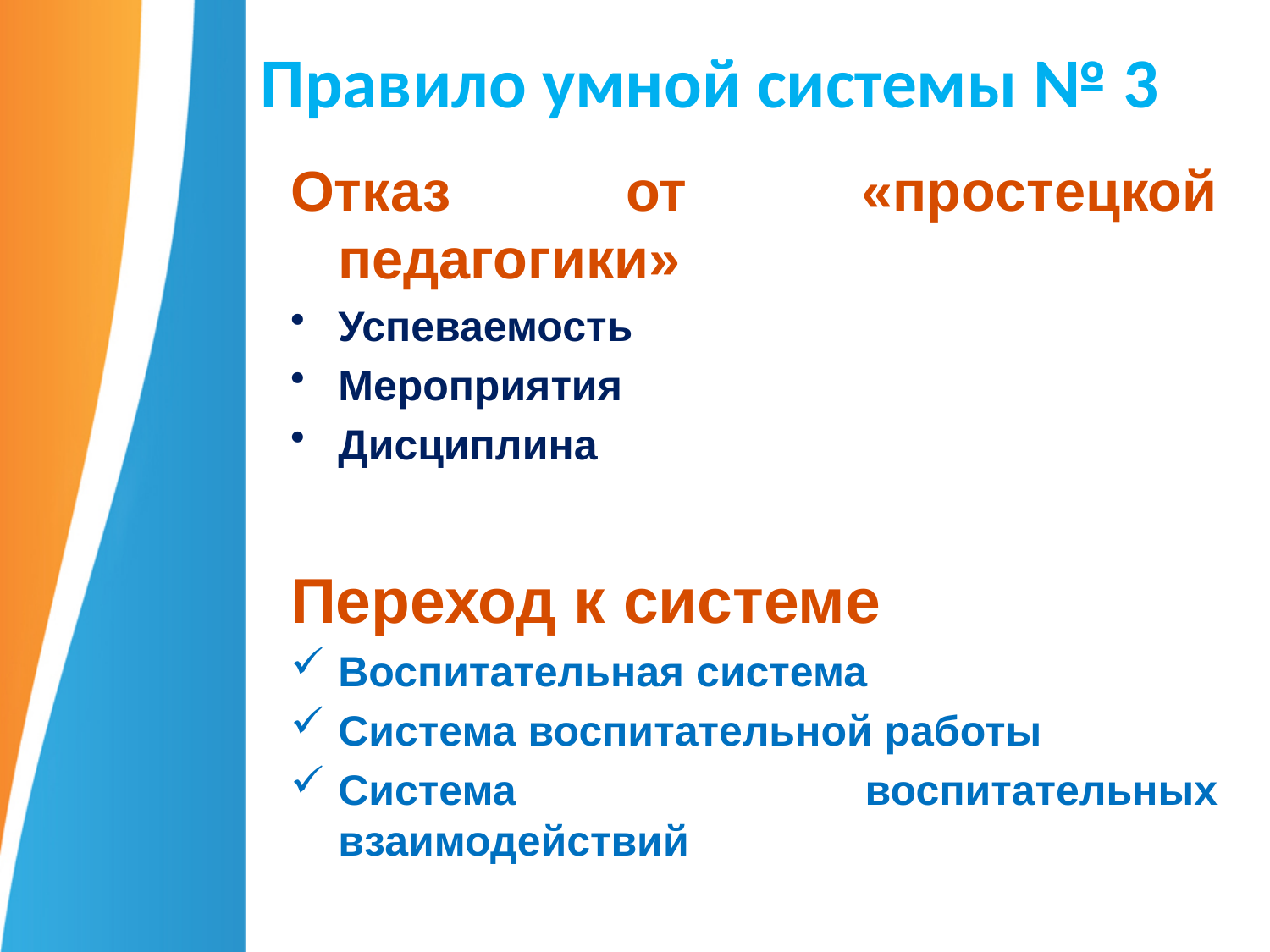

# Правило умной системы № 3
Отказ от «простецкой педагогики»
Успеваемость
Мероприятия
Дисциплина

Переход к системе
Воспитательная система
Система воспитательной работы
Система воспитательных взаимодействий